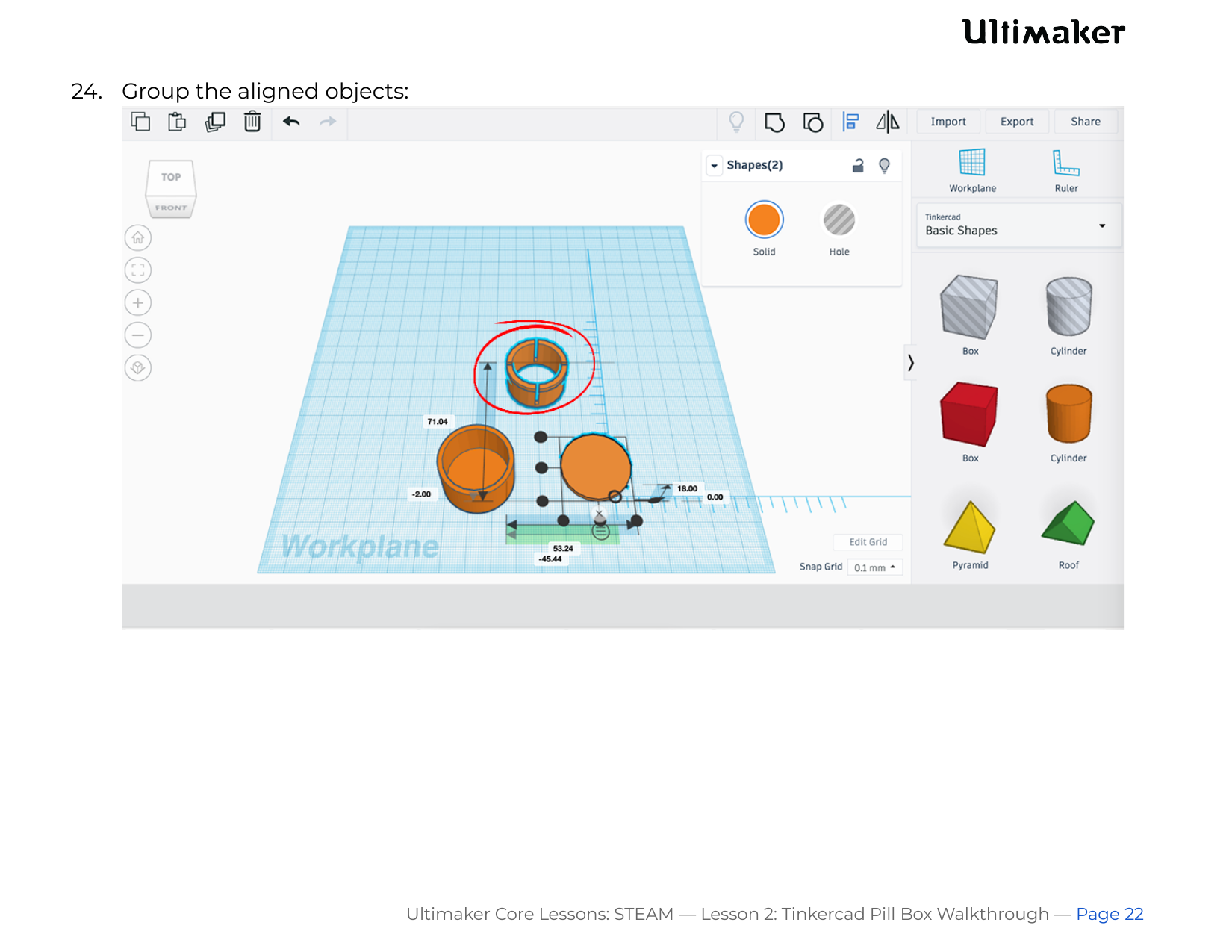

24.	Group the aligned objects:

Ultimaker Core Lessons: STEAM — Lesson 2: Tinkercad Pill Box Walkthrough — Page 22